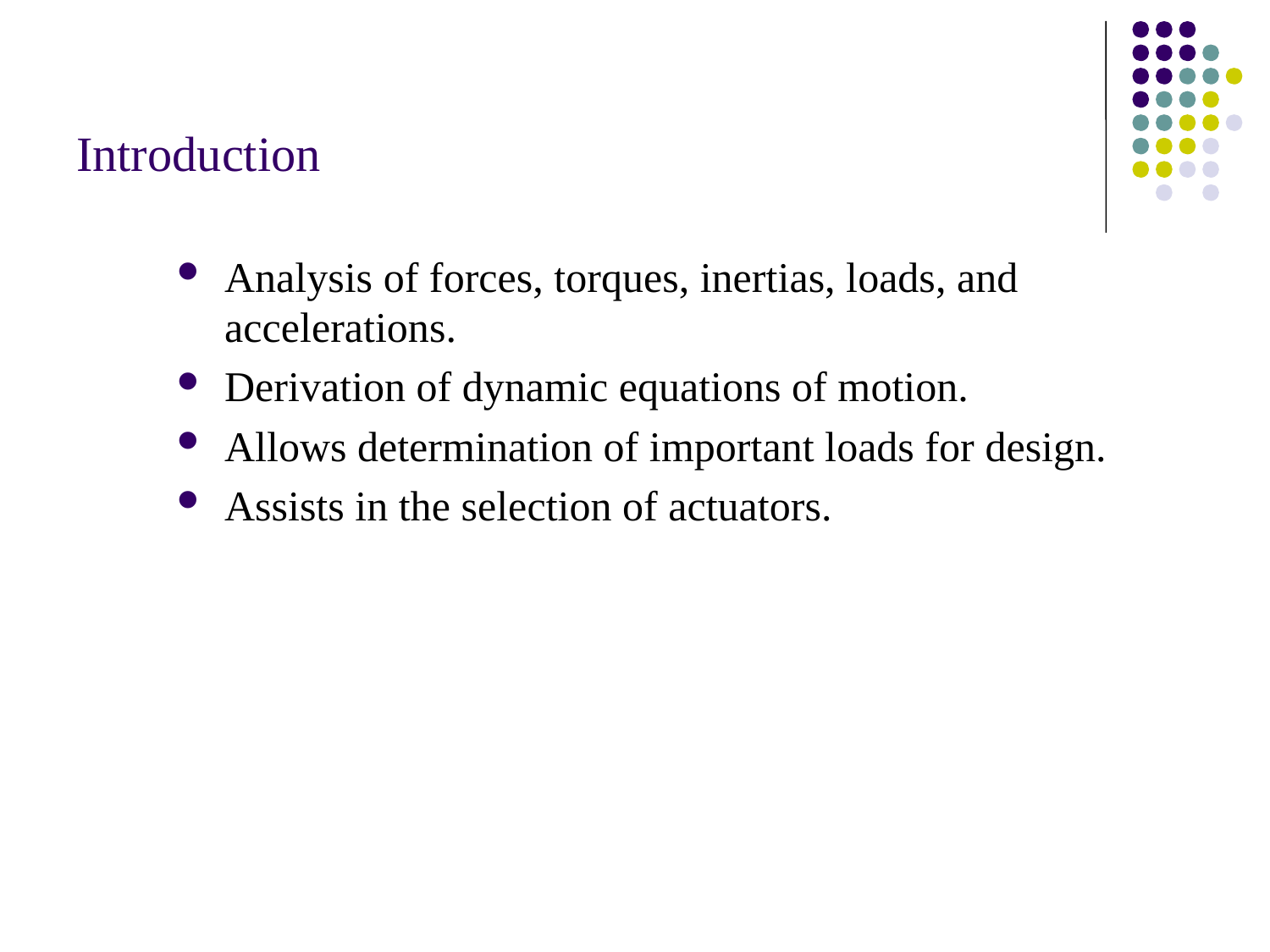

# Introduction
Analysis of forces, torques, inertias, loads, and accelerations.
Derivation of dynamic equations of motion.
Allows determination of important loads for design.
Assists in the selection of actuators.